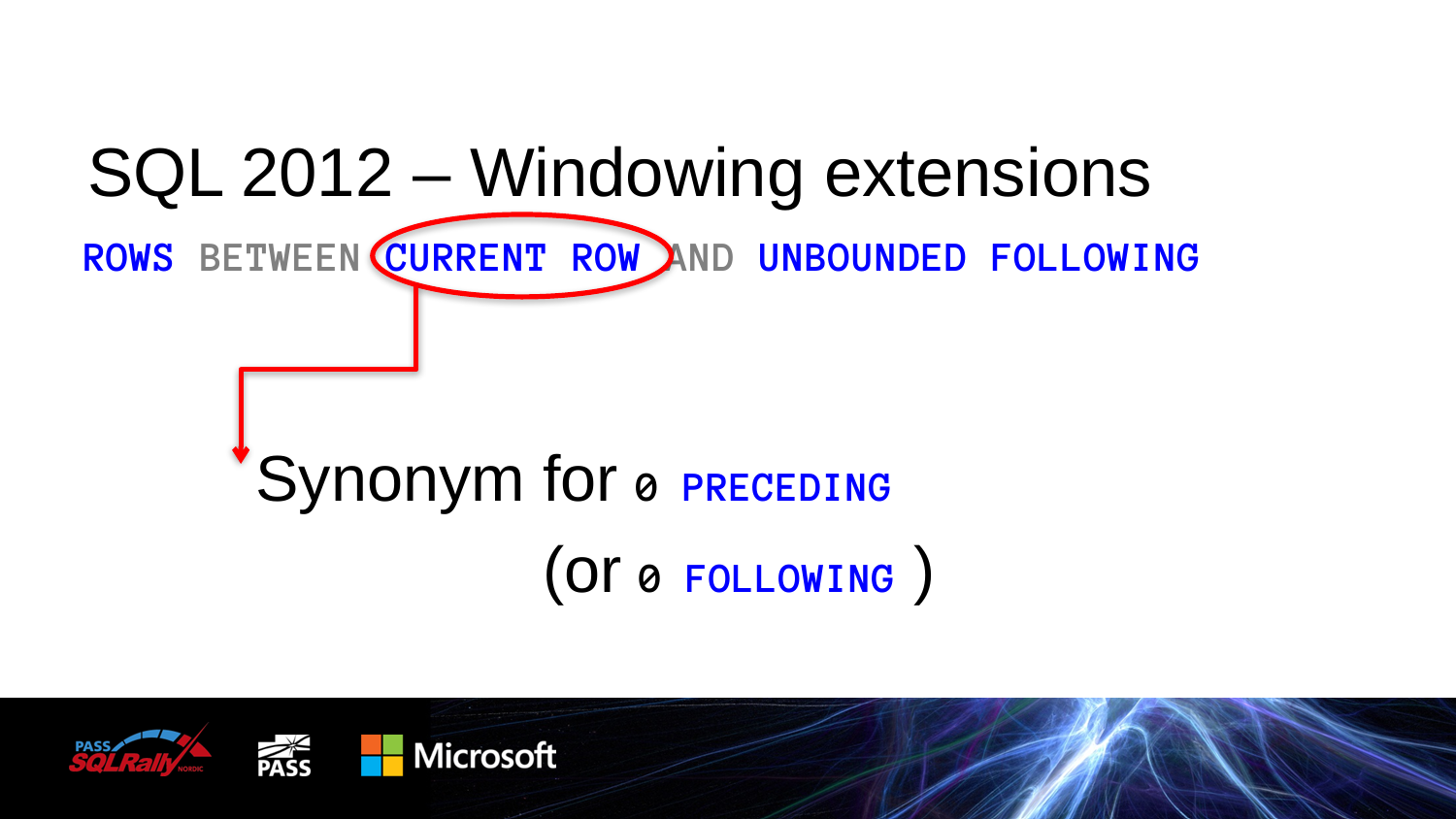

# SQL 2012 – Windowing extensions

ROWS BETWEEN CURRENT ROW AND UNBOUNDED FOLLOWING
Synonym for 0 PRECEDING
                (or 0 FOLLOWING )